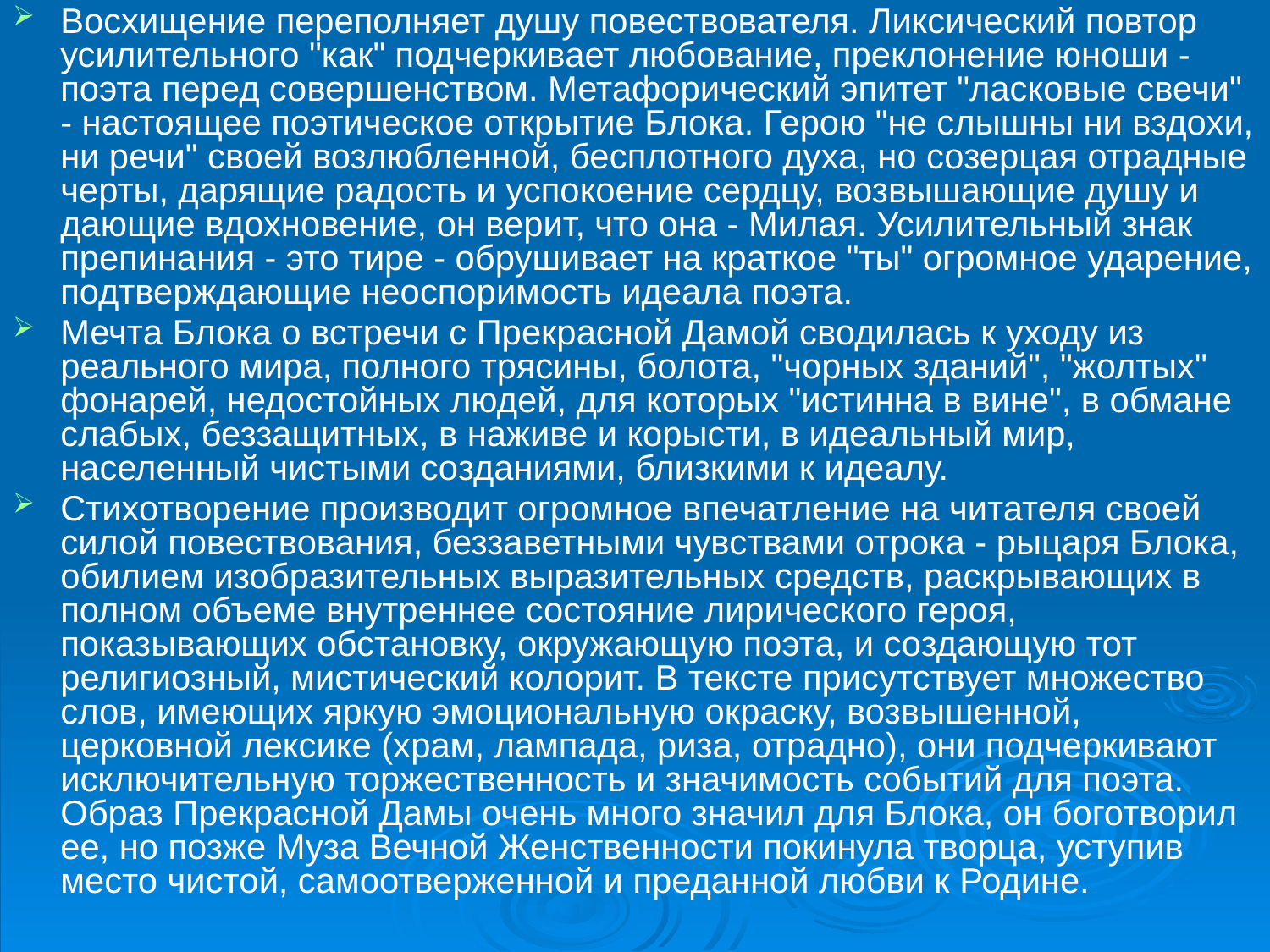

Восхищение переполняет душу повествователя. Ликсический повтор усилительного "как" подчеркивает любование, преклонение юноши - поэта перед совершенством. Метафорический эпитет "ласковые свечи" - настоящее поэтическое открытие Блока. Герою "не слышны ни вздохи, ни речи" своей возлюбленной, бесплотного духа, но созерцая отрадные черты, дарящие радость и успокоение сердцу, возвышающие душу и дающие вдохновение, он верит, что она - Милая. Усилительный знак препинания - это тире - обрушивает на краткое "ты" огромное ударение, подтверждающие неоспоримость идеала поэта.
Мечта Блока о встречи с Прекрасной Дамой сводилась к уходу из реального мира, полного трясины, болота, "чорных зданий", "жолтых" фонарей, недостойных людей, для которых "истинна в вине", в обмане слабых, беззащитных, в наживе и корысти, в идеальный мир, населенный чистыми созданиями, близкими к идеалу.
Стихотворение производит огромное впечатление на читателя своей силой повествования, беззаветными чувствами отрока - рыцаря Блока, обилием изобразительных выразительных средств, раскрывающих в полном объеме внутреннее состояние лирического героя, показывающих обстановку, окружающую поэта, и создающую тот религиозный, мистический колорит. В тексте присутствует множество слов, имеющих яркую эмоциональную окраску, возвышенной, церковной лексике (храм, лампада, риза, отрадно), они подчеркивают исключительную торжественность и значимость событий для поэта. Образ Прекрасной Дамы очень много значил для Блока, он боготворил ее, но позже Муза Вечной Женственности покинула творца, уступив место чистой, самоотверженной и преданной любви к Родине.